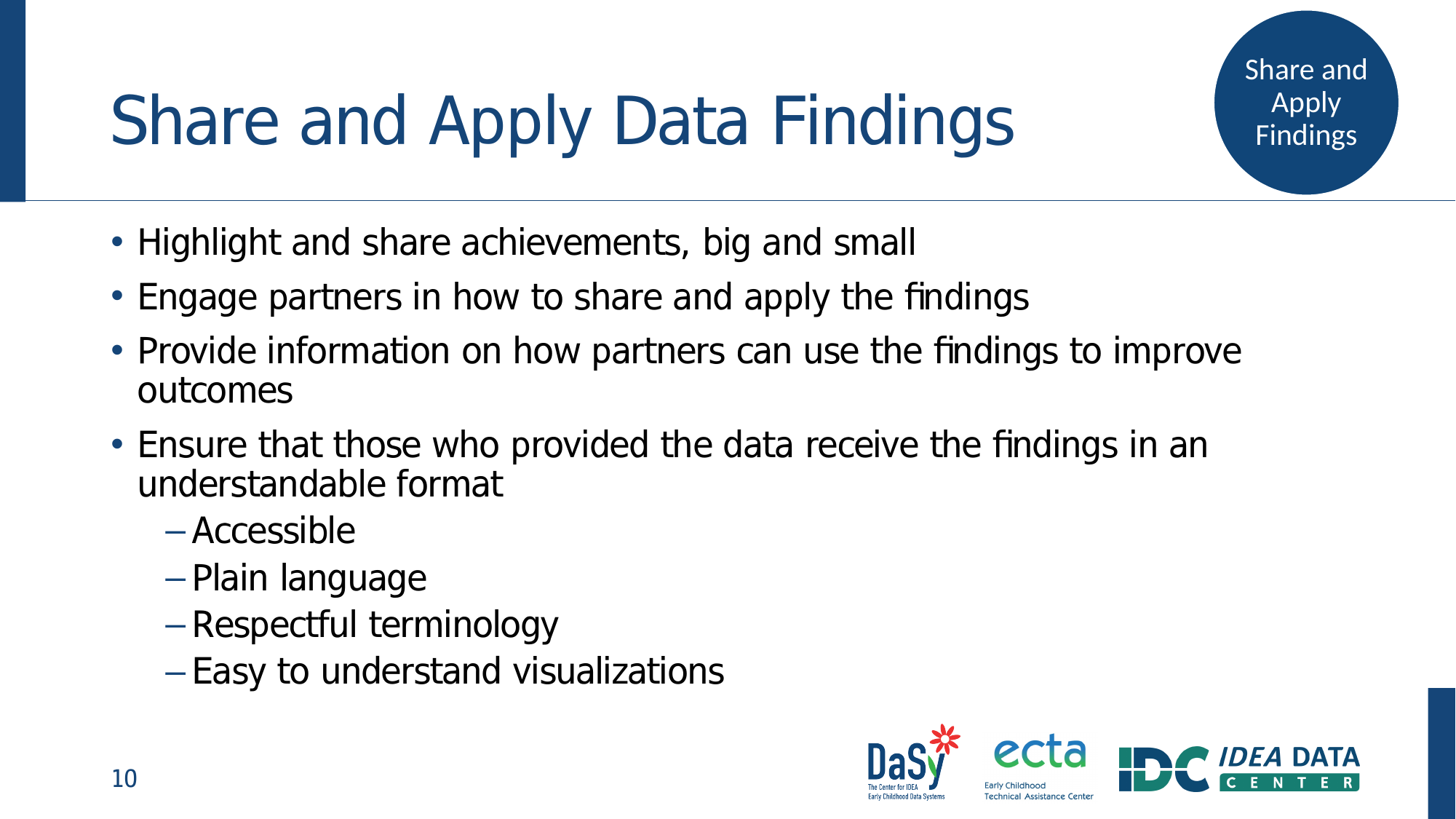

Share and Apply Findings
# Share and Apply Data Findings
Highlight and share achievements, big and small
Engage partners in how to share and apply the findings
Provide information on how partners can use the findings to improve outcomes
Ensure that those who provided the data receive the findings​ in an understandable format
Accessible
Plain language
Respectful terminology
Easy to understand visualizations